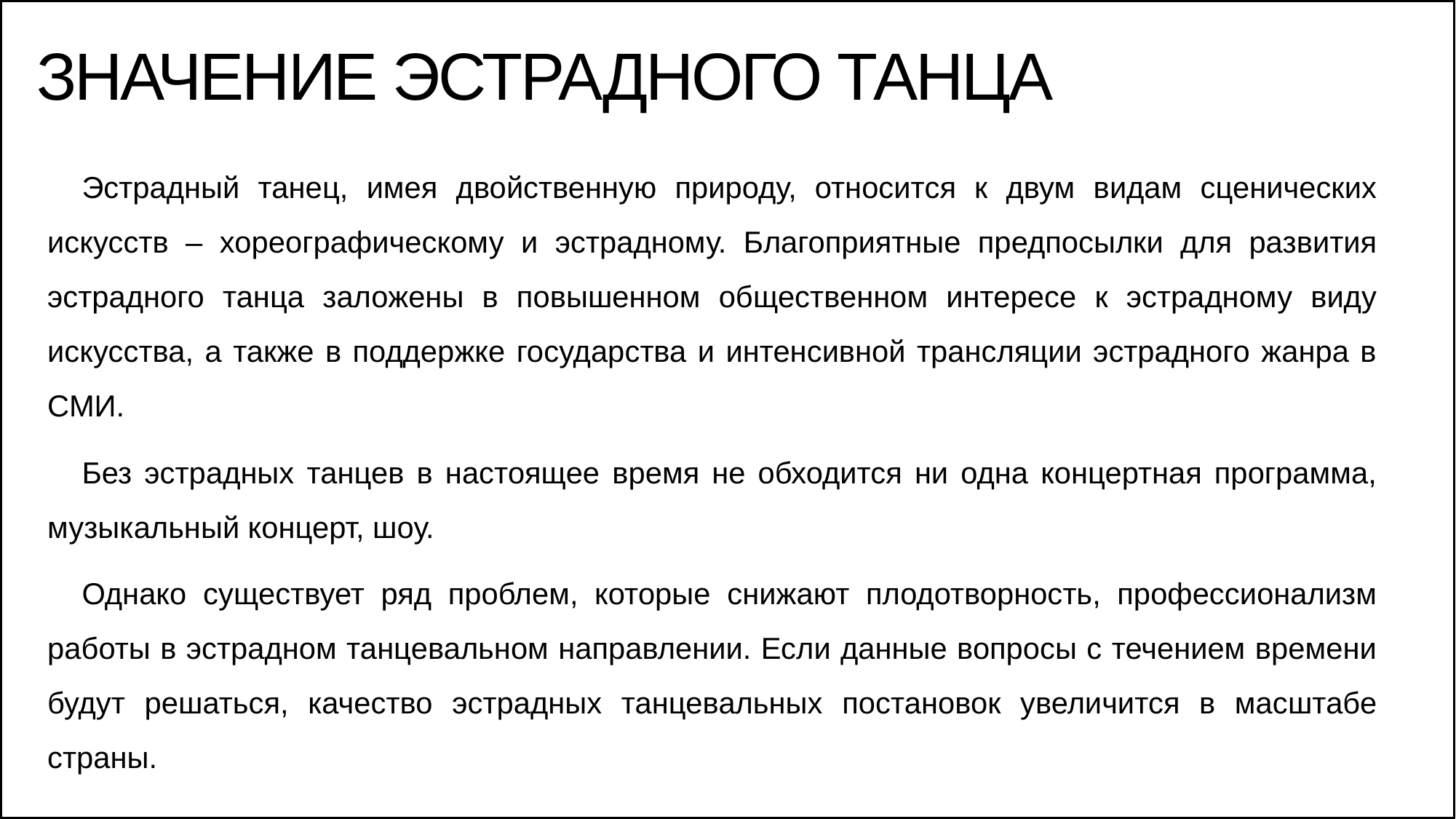

значение эстрадного танца

Эстрадный танец, имея двойственную природу, относится к двум видам сценических искусств – хореографическому и эстрадному. Благоприятные предпосылки для развития эстрадного танца заложены в повышенном общественном интересе к эстрадному виду искусства, а также в поддержке государства и интенсивной трансляции эстрадного жанра в СМИ.
Без эстрадных танцев в настоящее время не обходится ни одна концертная программа, музыкальный концерт, шоу.
Однако существует ряд проблем, которые снижают плодотворность, профессионализм работы в эстрадном танцевальном направлении. Если данные вопросы с течением времени будут решаться, качество эстрадных танцевальных постановок увеличится в масштабе страны.